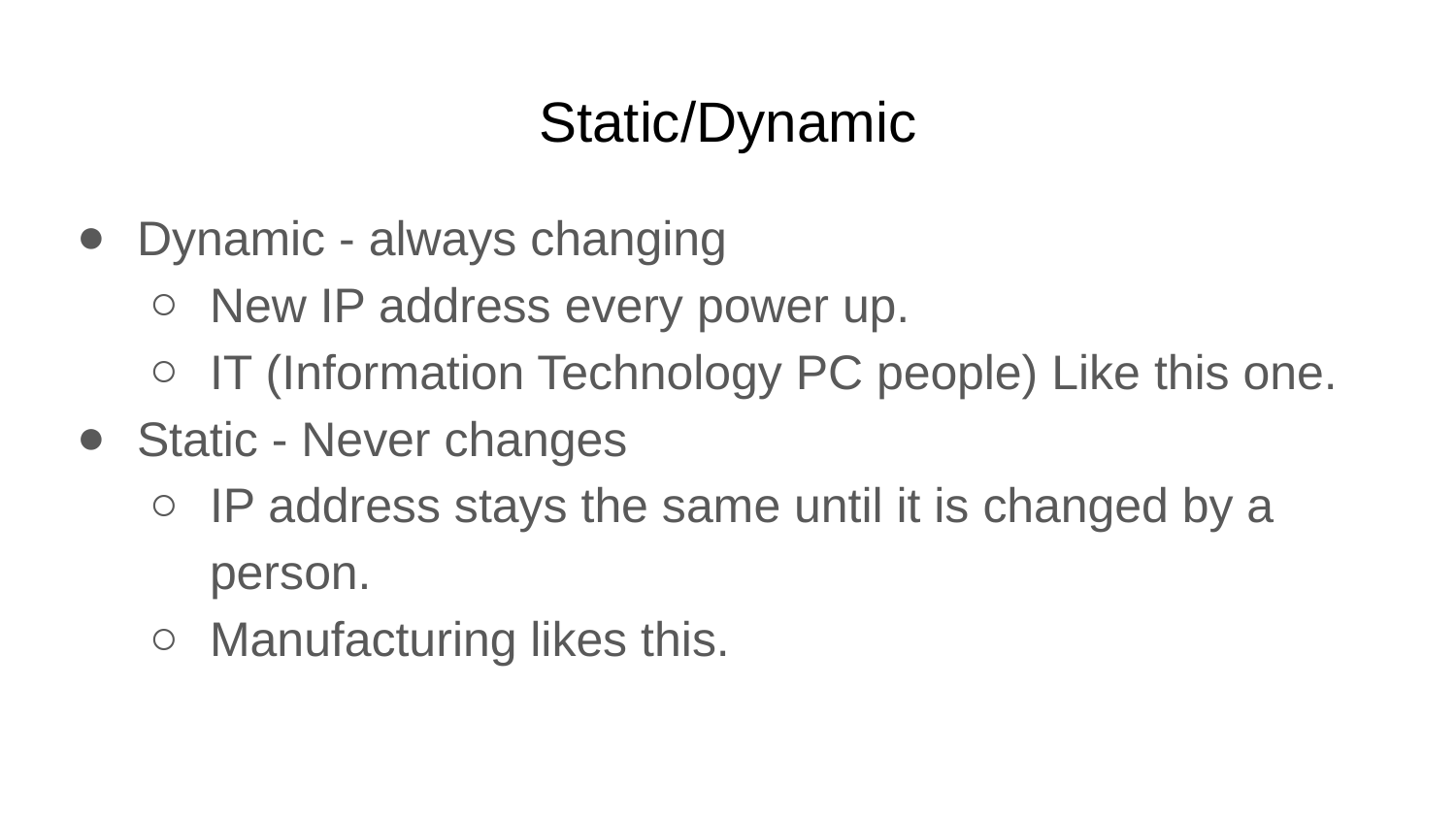

# Static/Dynamic
Dynamic - always changing
New IP address every power up.
IT (Information Technology PC people) Like this one.
Static - Never changes
IP address stays the same until it is changed by a person.
Manufacturing likes this.